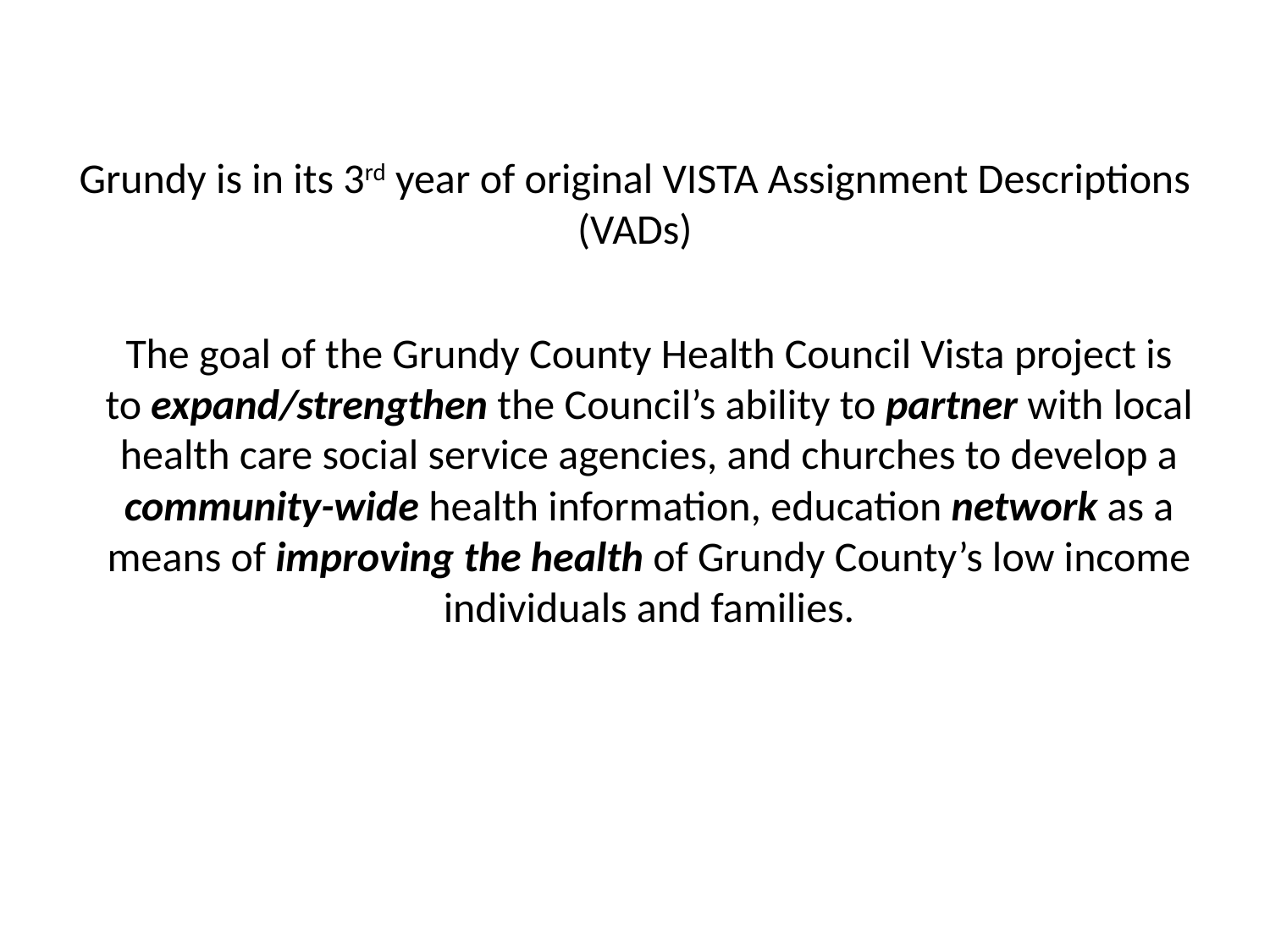

Grundy is in its 3rd year of original VISTA Assignment Descriptions (VADs)

The goal of the Grundy County Health Council Vista project is to expand/strengthen the Council’s ability to partner with local health care social service agencies, and churches to develop a community-wide health information, education network as a means of improving the health of Grundy County’s low income individuals and families.